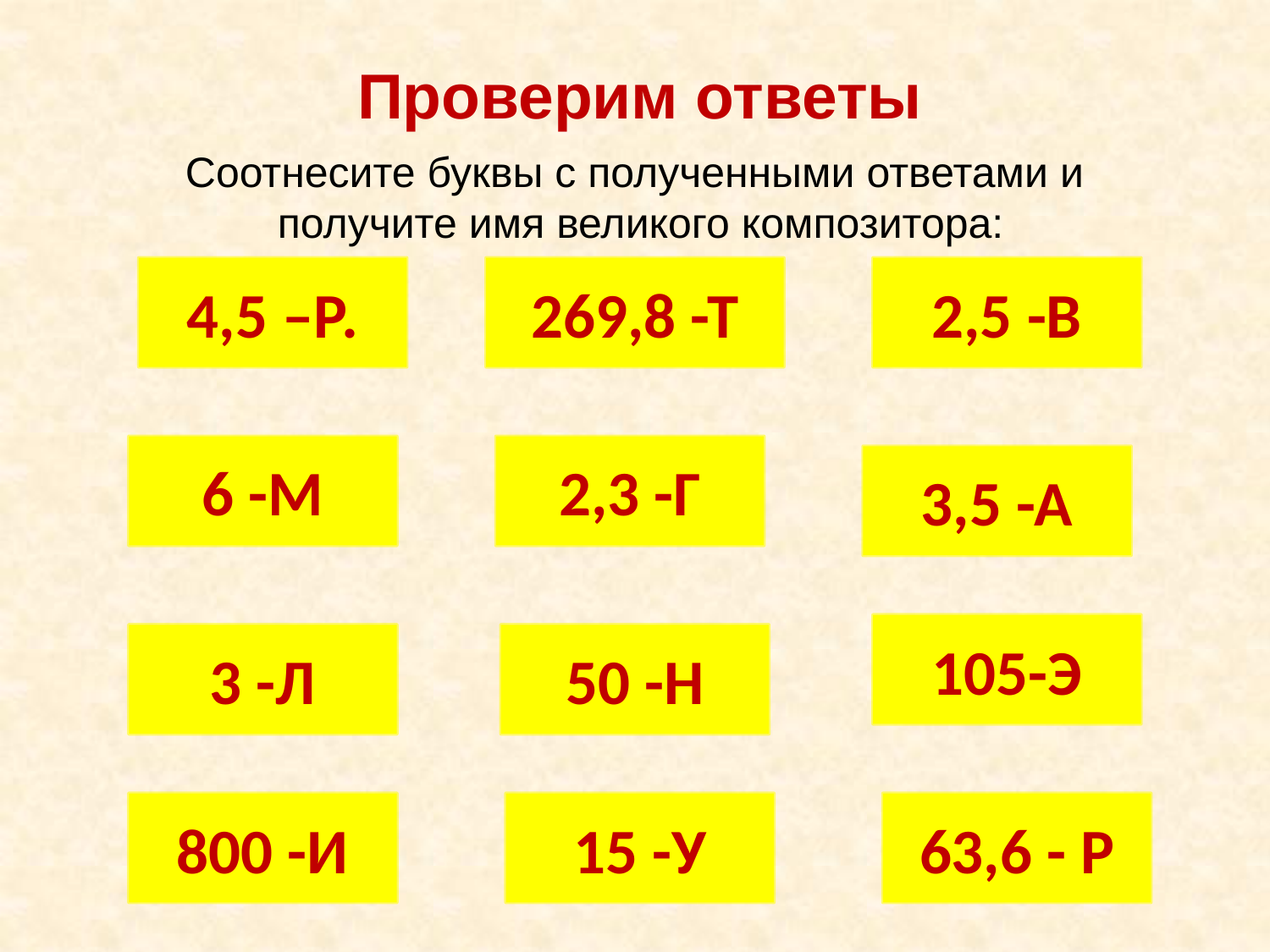

Проверим ответы
Соотнесите буквы с полученными ответами и
получите имя великого композитора:
4,5 –Р.
269,8 -Т
2,5 -В
6 -М
2,3 -Г
3,5 -А
105-Э
3 -Л
50 -Н
800 -И
15 -У
63,6 - Р